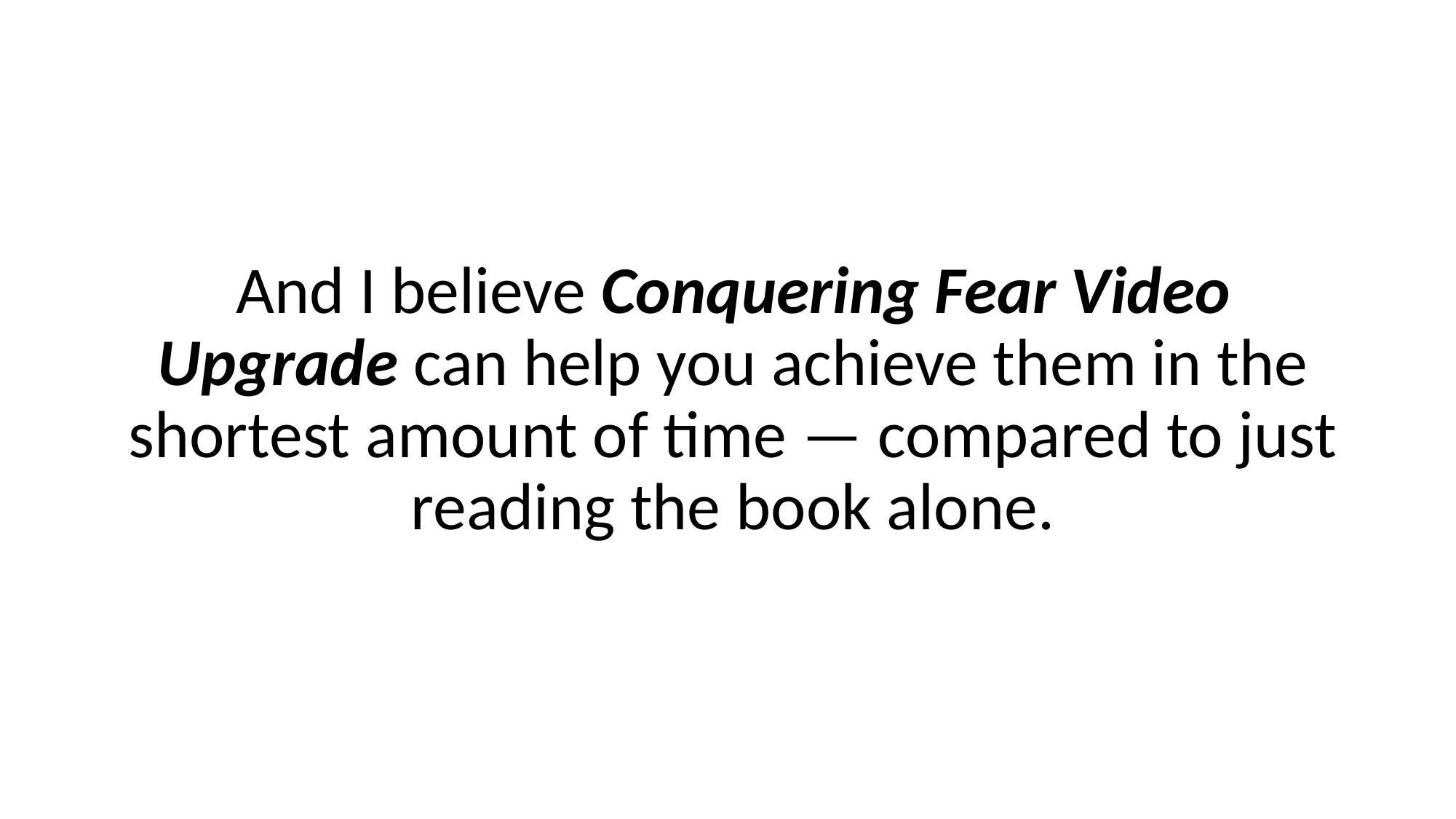

And I believe Conquering Fear Video Upgrade can help you achieve them in the shortest amount of time — compared to just reading the book alone.